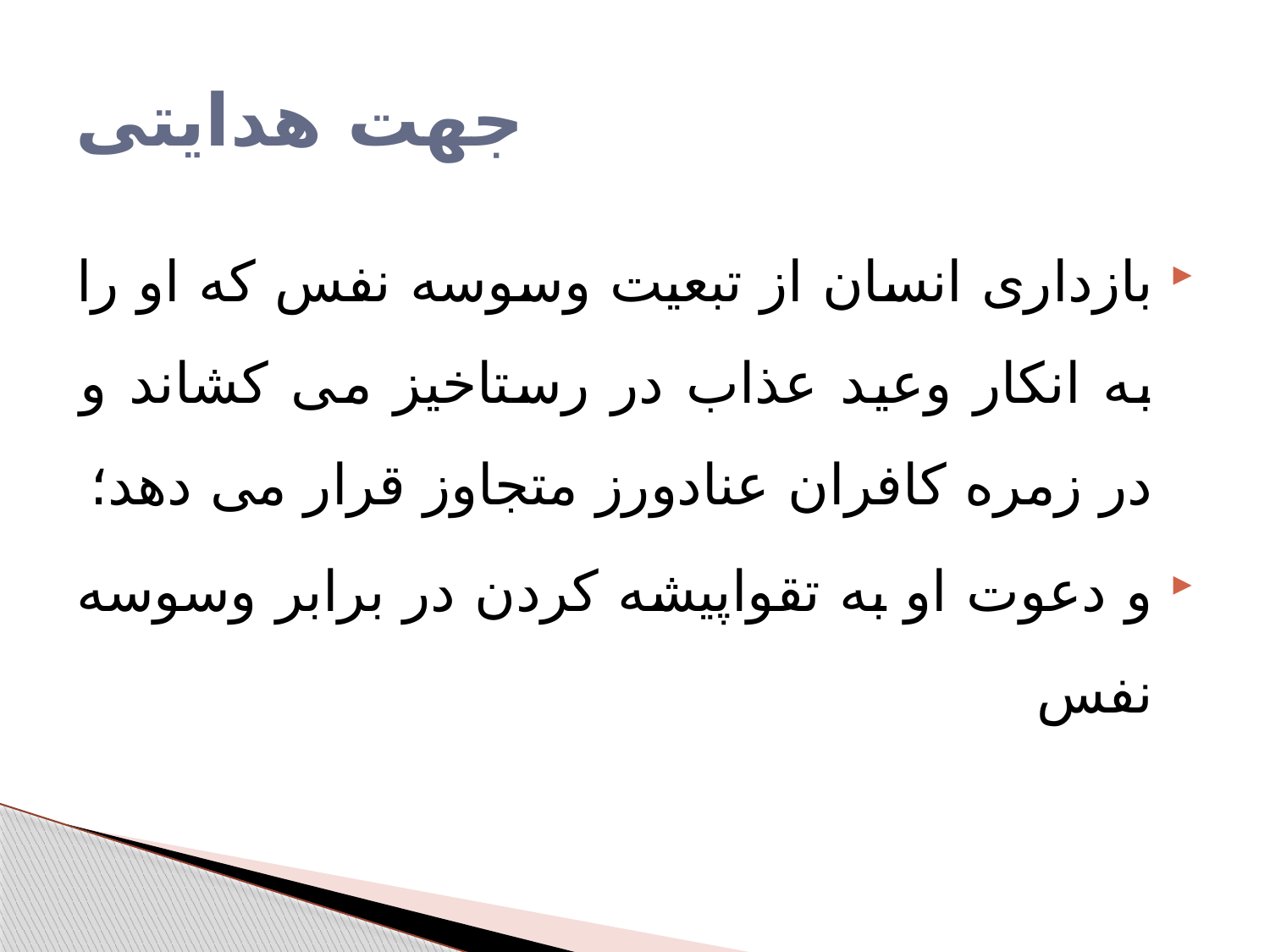

# جهت هدایتی
بازداری انسان از تبعیت وسوسه نفس که او را به انکار وعید عذاب در رستاخیز می کشاند و در زمره کافران عنادورز متجاوز قرار می دهد؛
و دعوت او به تقواپیشه کردن در برابر وسوسه نفس